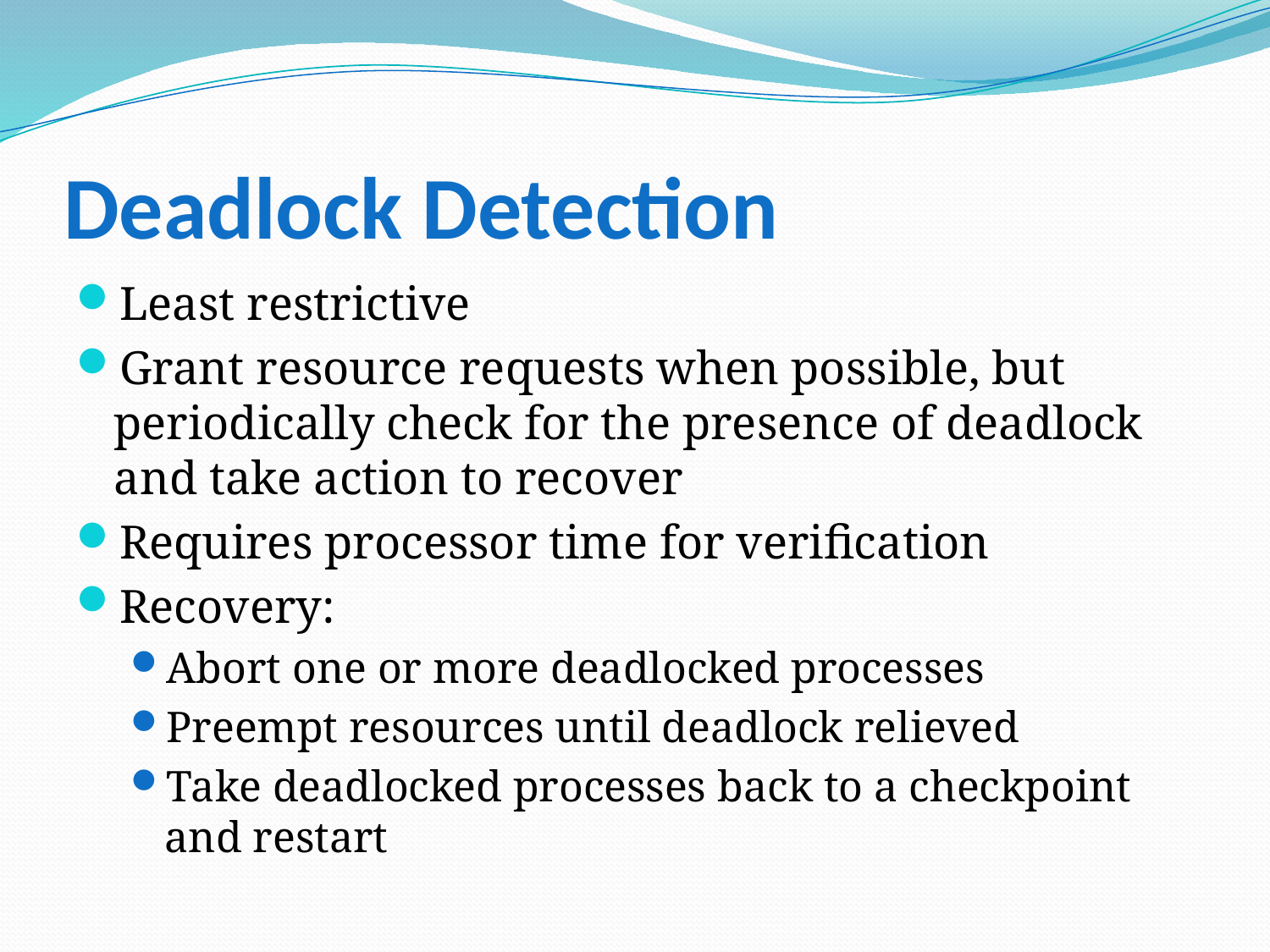

# Deadlock Detection
Least restrictive
Grant resource requests when possible, but periodically check for the presence of deadlock and take action to recover
Requires processor time for verification
Recovery:
Abort one or more deadlocked processes
Preempt resources until deadlock relieved
Take deadlocked processes back to a checkpoint and restart